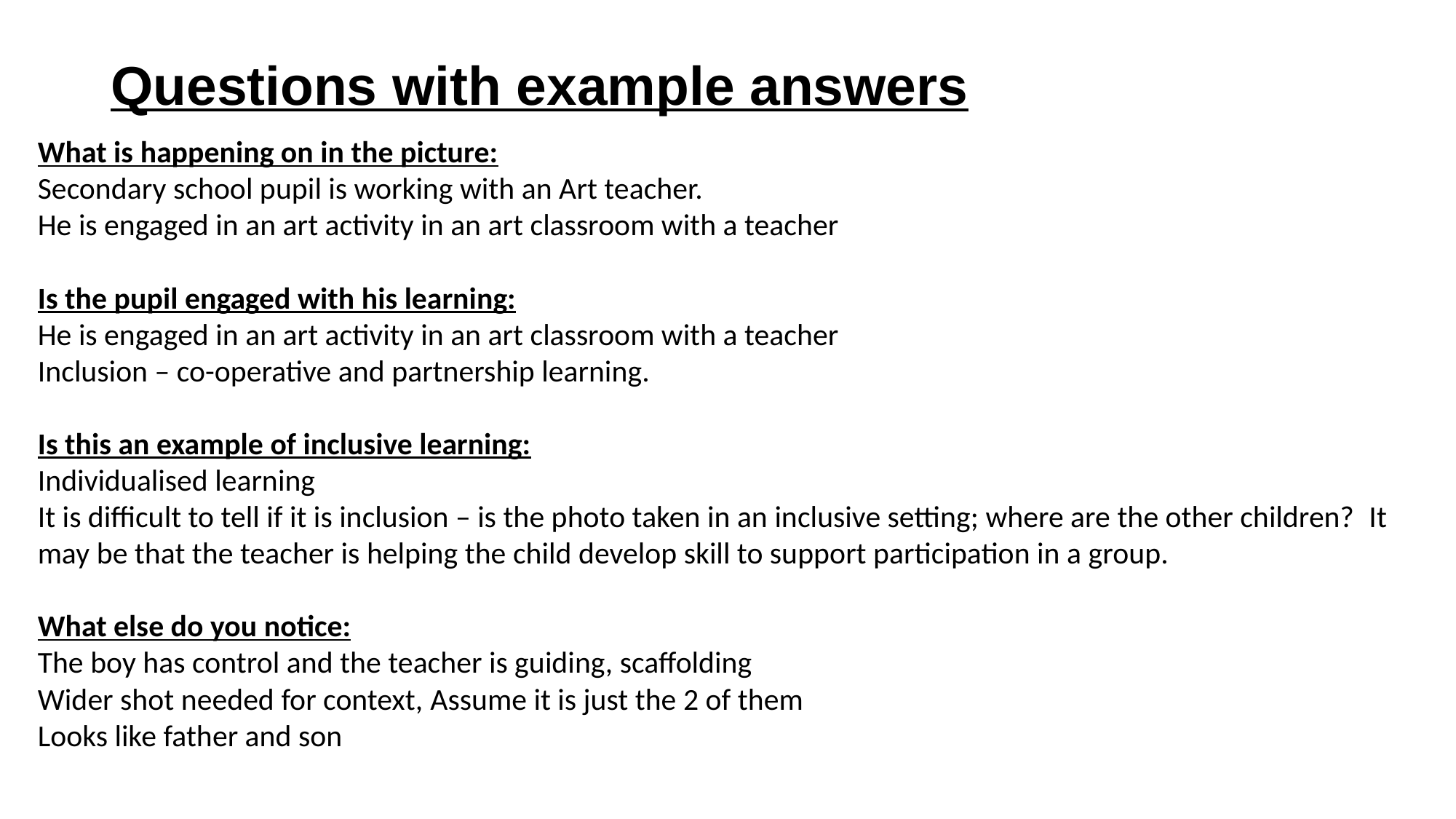

In the art room: Questions with example answers
Questions with example answers
What is happening on in the picture:
Secondary school pupil is working with an Art teacher.
He is engaged in an art activity in an art classroom with a teacher

Is the pupil engaged with his learning:
He is engaged in an art activity in an art classroom with a teacher
Inclusion – co-operative and partnership learning.

Is this an example of inclusive learning:
Individualised learning
It is difficult to tell if it is inclusion – is the photo taken in an inclusive setting; where are the other children?  It may be that the teacher is helping the child develop skill to support participation in a group.

What else do you notice:
The boy has control and the teacher is guiding, scaffolding
Wider shot needed for context, Assume it is just the 2 of them
Looks like father and son